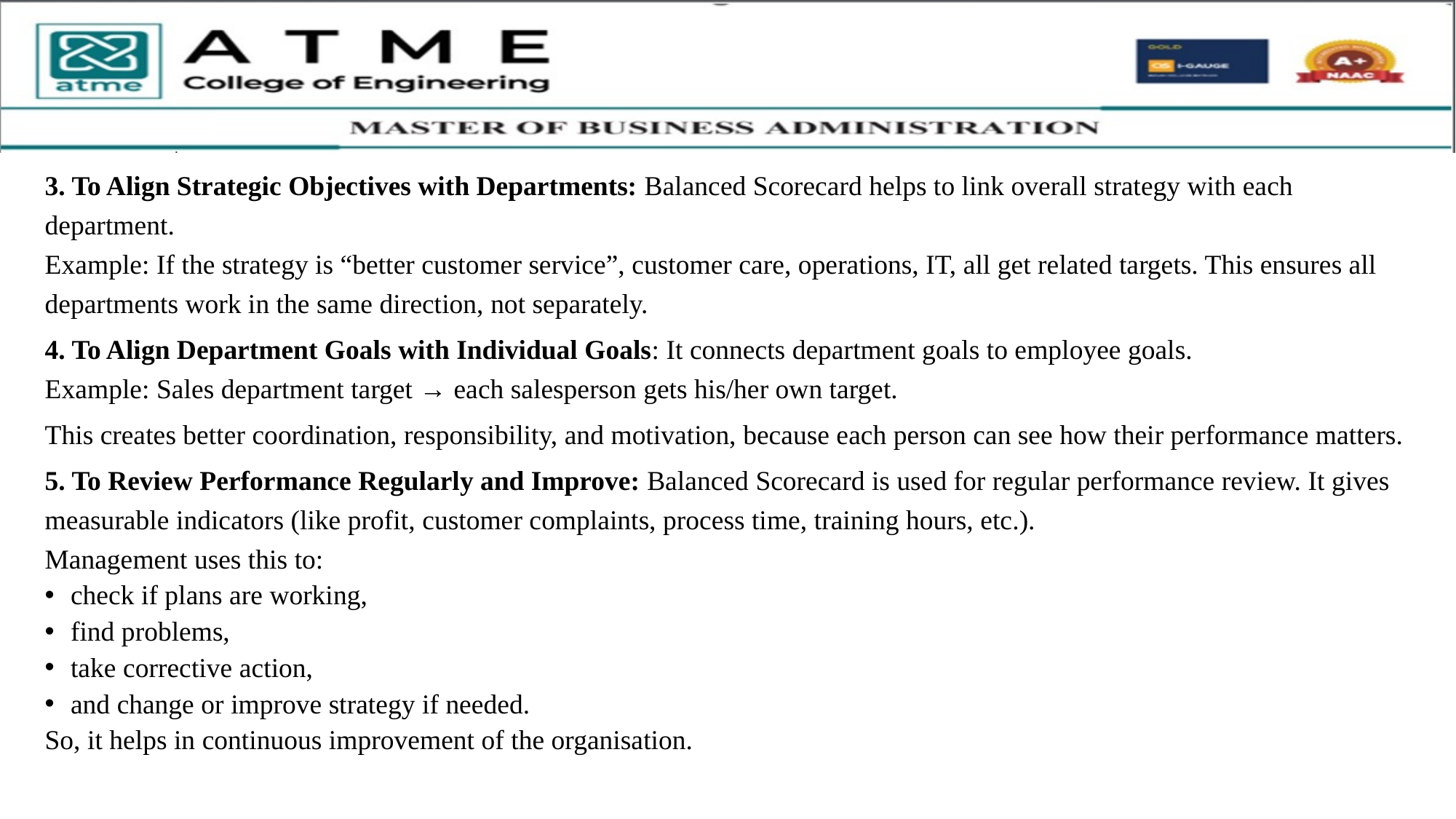

3. To Align Strategic Objectives with Departments: Balanced Scorecard helps to link overall strategy with each department.
Example: If the strategy is “better customer service”, customer care, operations, IT, all get related targets. This ensures all departments work in the same direction, not separately.
4. To Align Department Goals with Individual Goals: It connects department goals to employee goals.
Example: Sales department target → each salesperson gets his/her own target.
This creates better coordination, responsibility, and motivation, because each person can see how their performance matters.
5. To Review Performance Regularly and Improve: Balanced Scorecard is used for regular performance review. It gives measurable indicators (like profit, customer complaints, process time, training hours, etc.).
Management uses this to:
check if plans are working,
find problems,
take corrective action,
and change or improve strategy if needed.
So, it helps in continuous improvement of the organisation.